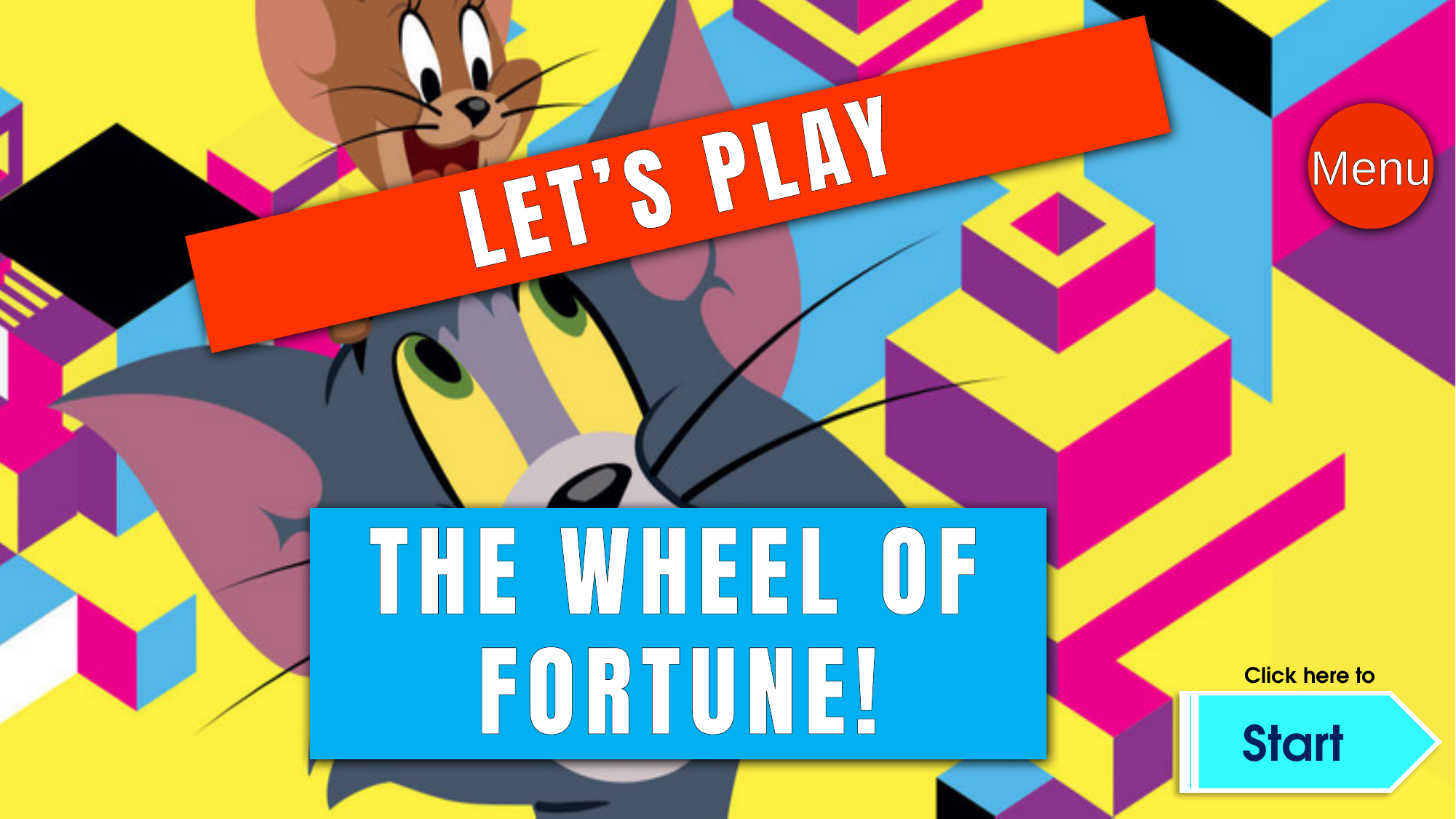

LET’S PLAY
Menu
THE WHEEL OF FORTUNE!
Click here to
Start